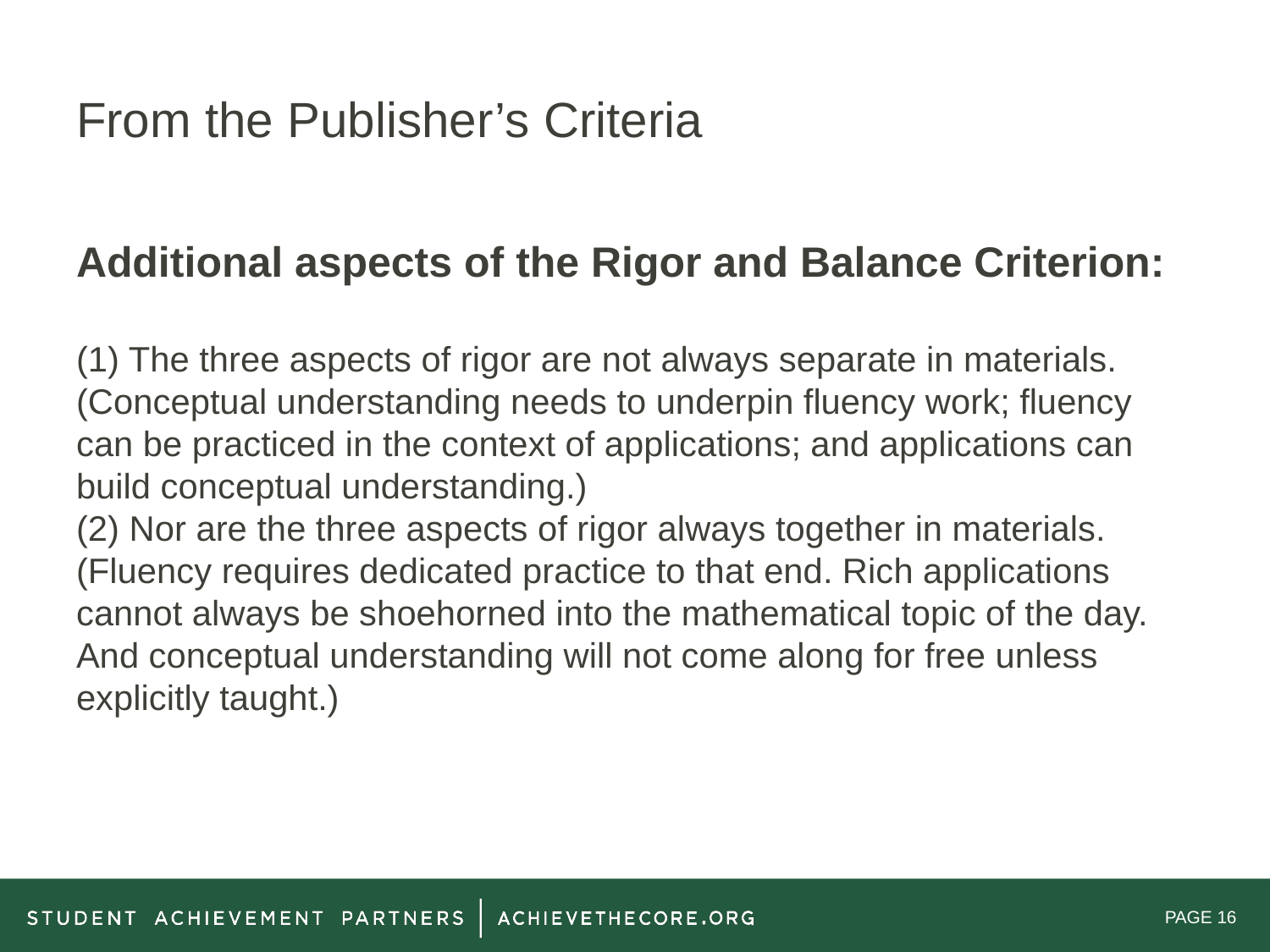

# From the Publisher’s Criteria
Additional aspects of the Rigor and Balance Criterion:

(1) The three aspects of rigor are not always separate in materials. (Conceptual understanding needs to underpin fluency work; fluency can be practiced in the context of applications; and applications can build conceptual understanding.)
(2) Nor are the three aspects of rigor always together in materials. (Fluency requires dedicated practice to that end. Rich applications cannot always be shoehorned into the mathematical topic of the day. And conceptual understanding will not come along for free unless explicitly taught.)